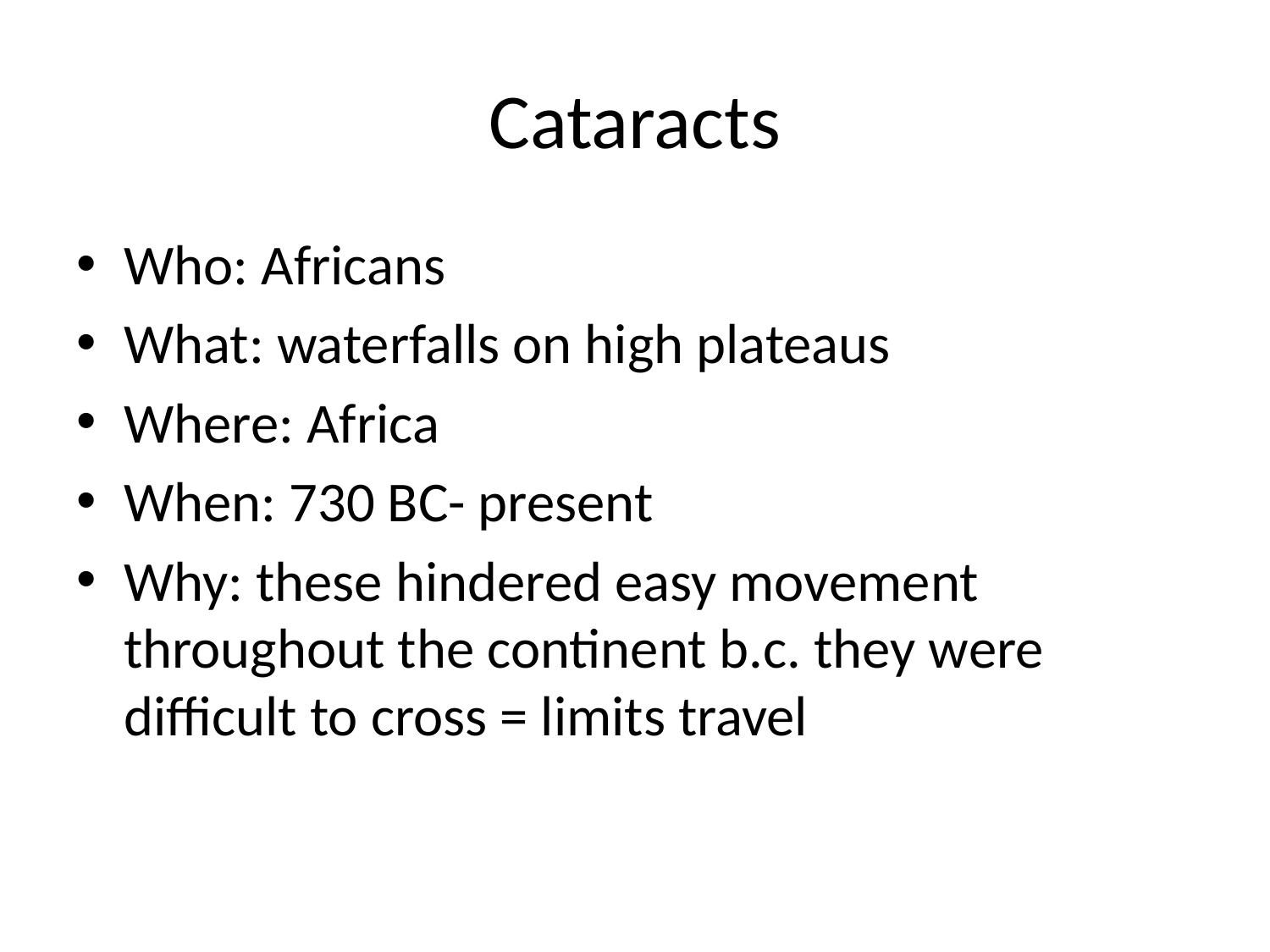

# Cataracts
Who: Africans
What: waterfalls on high plateaus
Where: Africa
When: 730 BC- present
Why: these hindered easy movement throughout the continent b.c. they were difficult to cross = limits travel